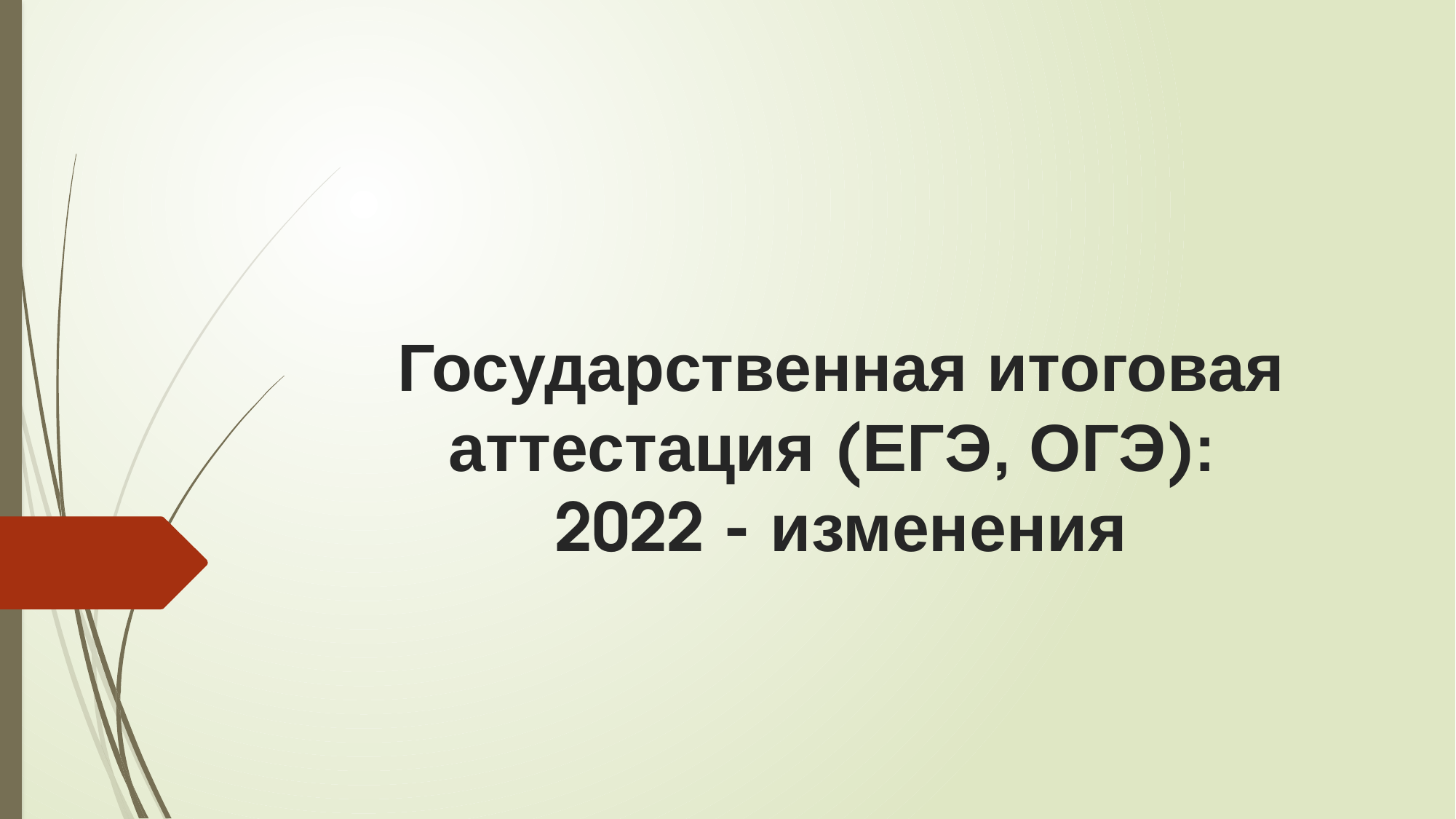

# Государственная итоговая аттестация (ЕГЭ, ОГЭ): 2022 - изменения